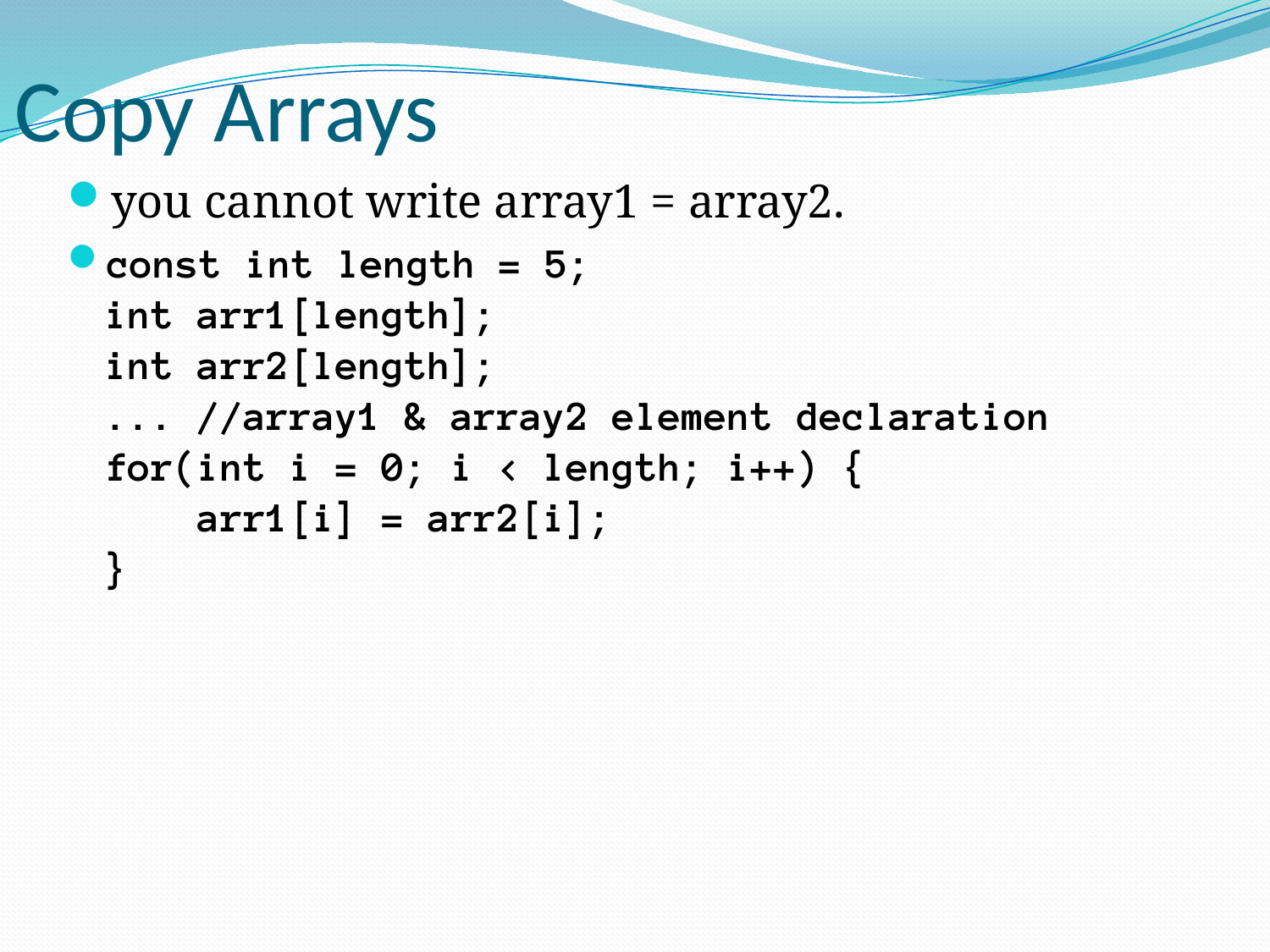

# Copy Arrays
you cannot write array1 = array2.
const int length = 5;
int arr1[length];
int arr2[length];
... //array1 & array2 element declaration
for(int i = 0; i < length; i++) {
    arr1[i] = arr2[i];
}